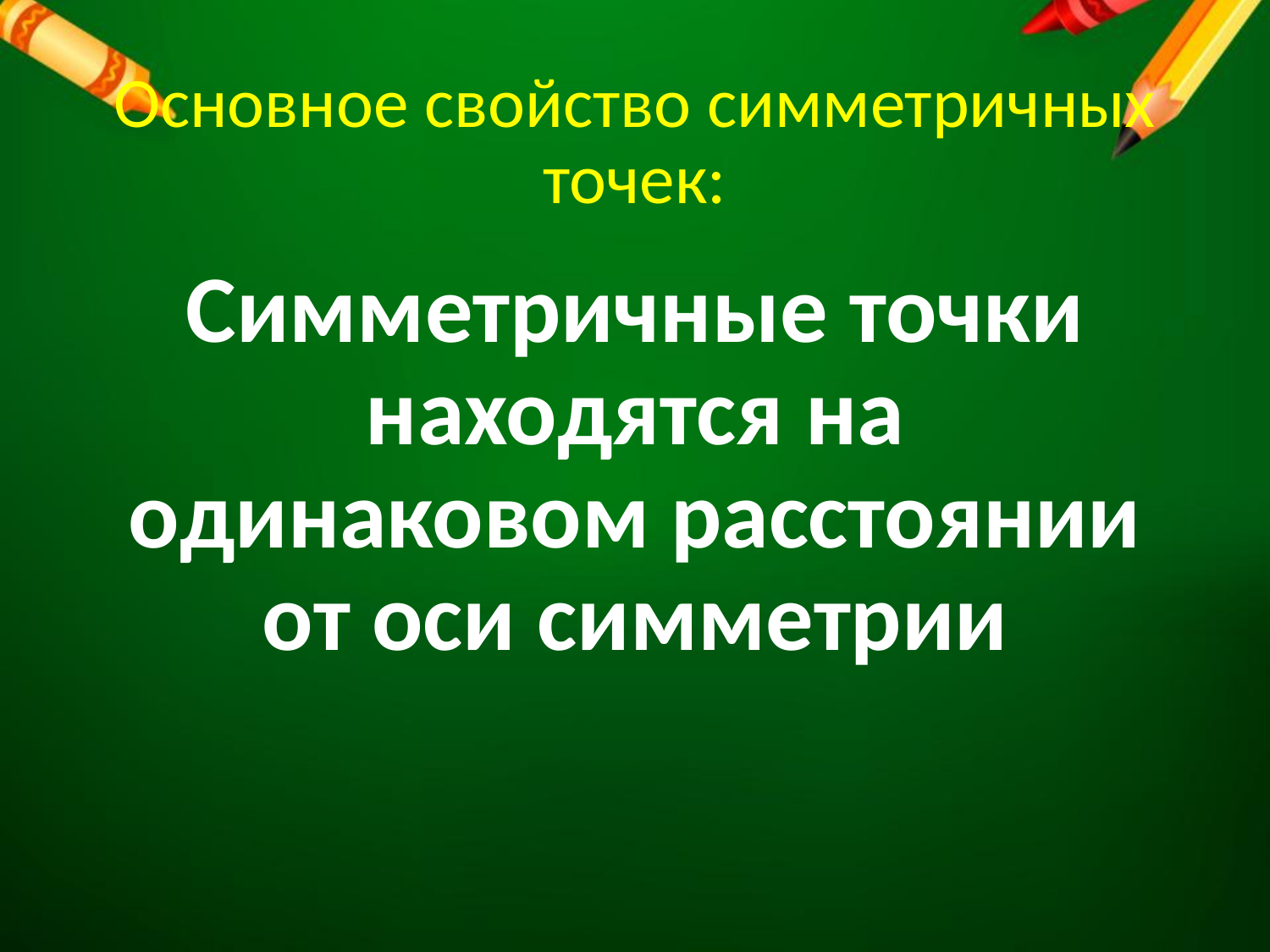

# Основное свойство симметричных точек:
Симметричные точки находятся на одинаковом расстоянии от оси симметрии